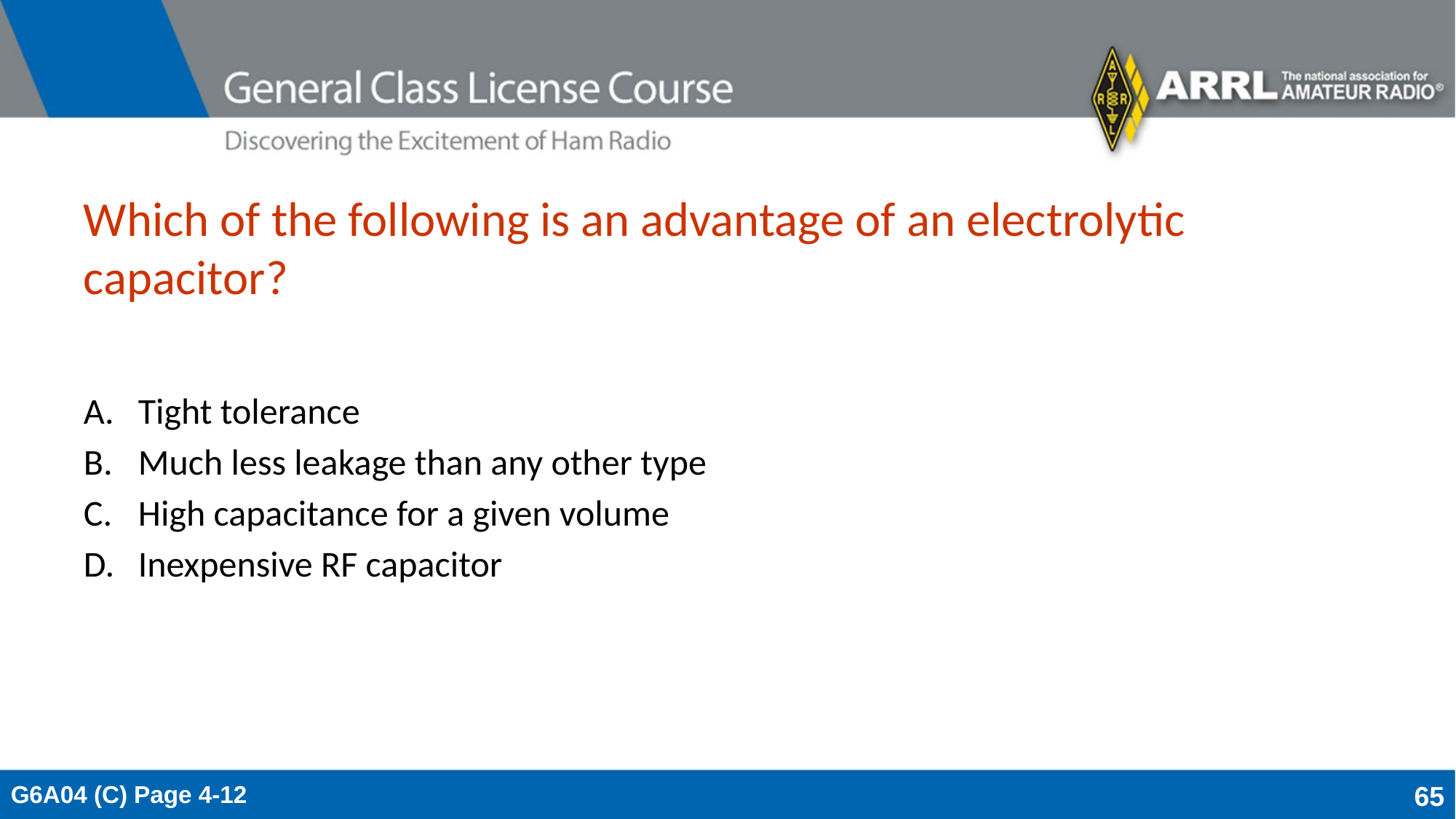

# Which of the following is an advantage of an electrolytic capacitor?
Tight tolerance
Much less leakage than any other type
High capacitance for a given volume
Inexpensive RF capacitor
G6A04 (C) Page 4-12
65